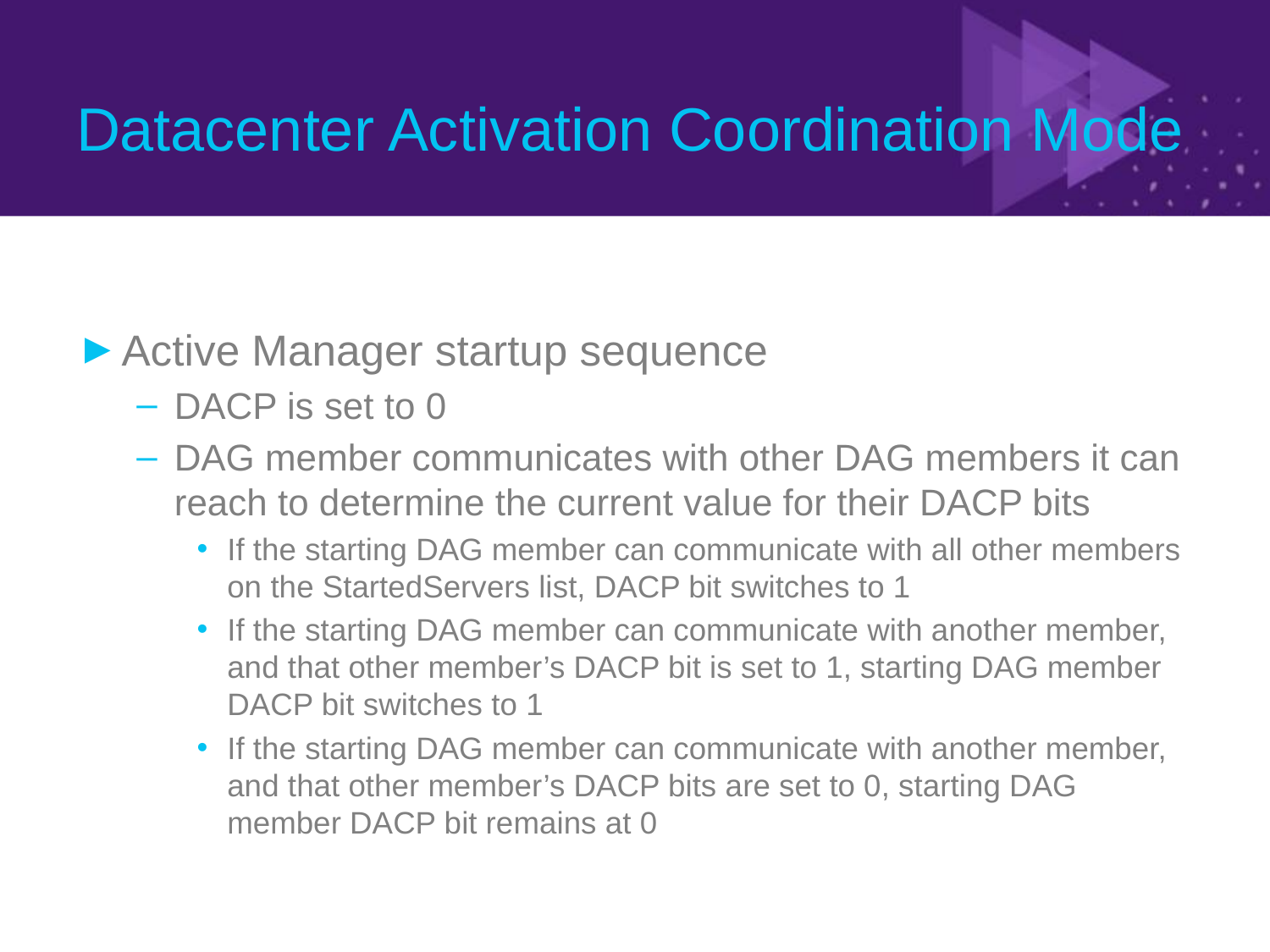

# Datacenter Activation Coordination Mode
Active Manager startup sequence
DACP is set to 0
DAG member communicates with other DAG members it can reach to determine the current value for their DACP bits
If the starting DAG member can communicate with all other members on the StartedServers list, DACP bit switches to 1
If the starting DAG member can communicate with another member, and that other member’s DACP bit is set to 1, starting DAG member DACP bit switches to 1
If the starting DAG member can communicate with another member, and that other member’s DACP bits are set to 0, starting DAG member DACP bit remains at 0